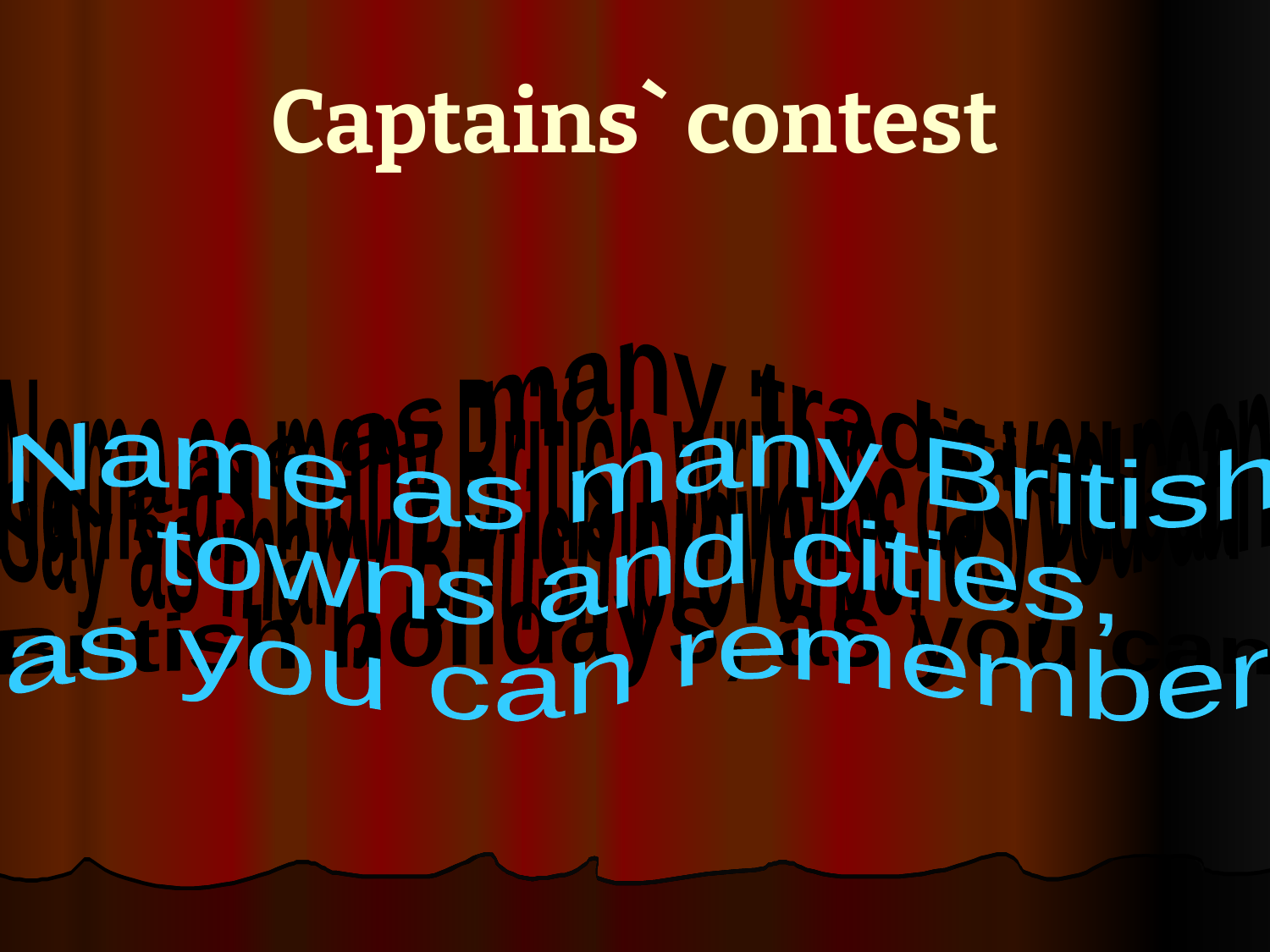

# Captains` contest
Name as many traditional

British holidays, as you can
Say as many British proverbs, as you can
Name as many British writers, as you can
Name as many British
towns and cities,
as you can remember